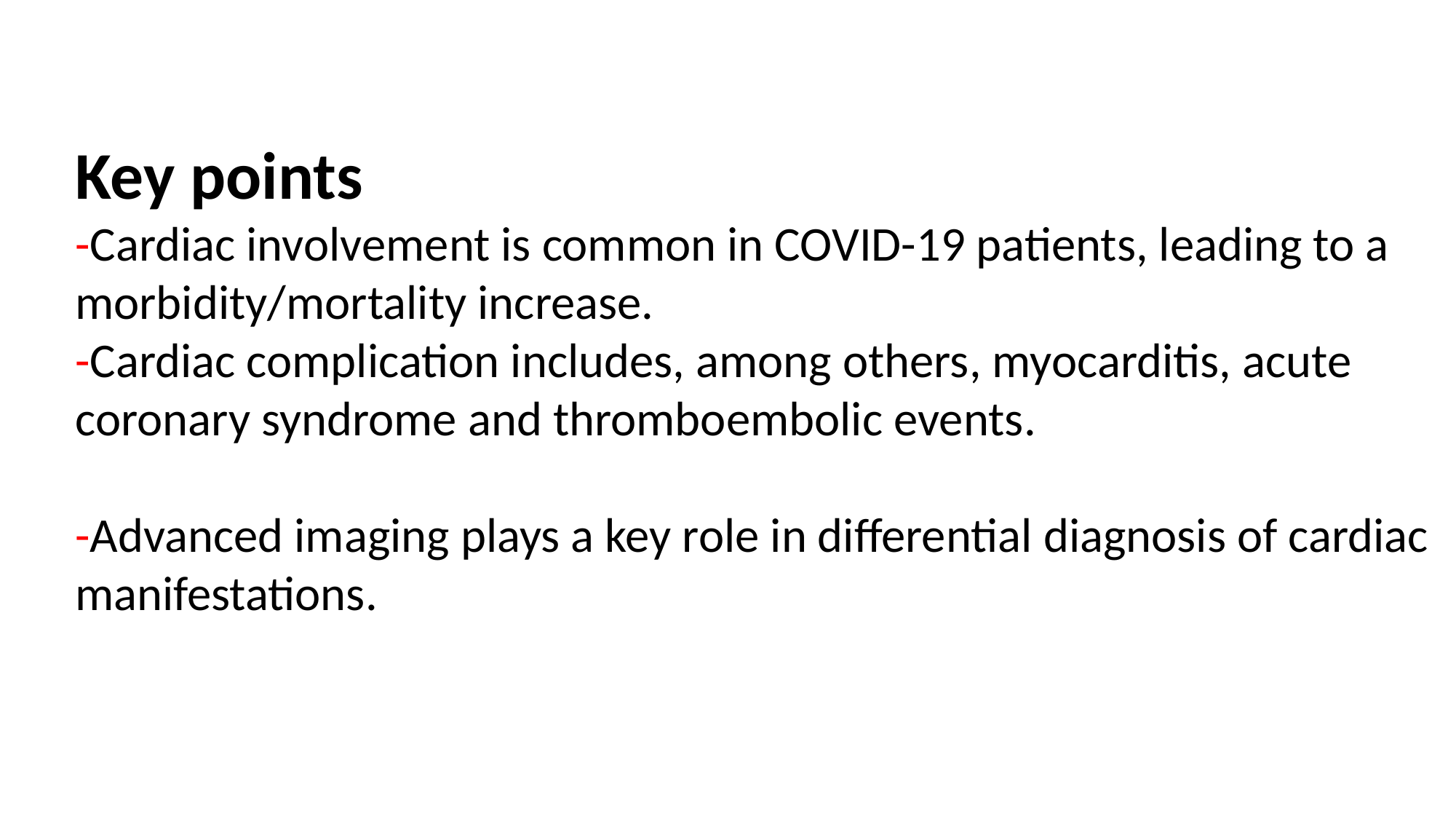

Key points
-Cardiac involvement is common in COVID-19 patients, leading to a morbidity/mortality increase.
-Cardiac complication includes, among others, myocarditis, acute coronary syndrome and thromboembolic events.

-Advanced imaging plays a key role in differential diagnosis of cardiac manifestations.